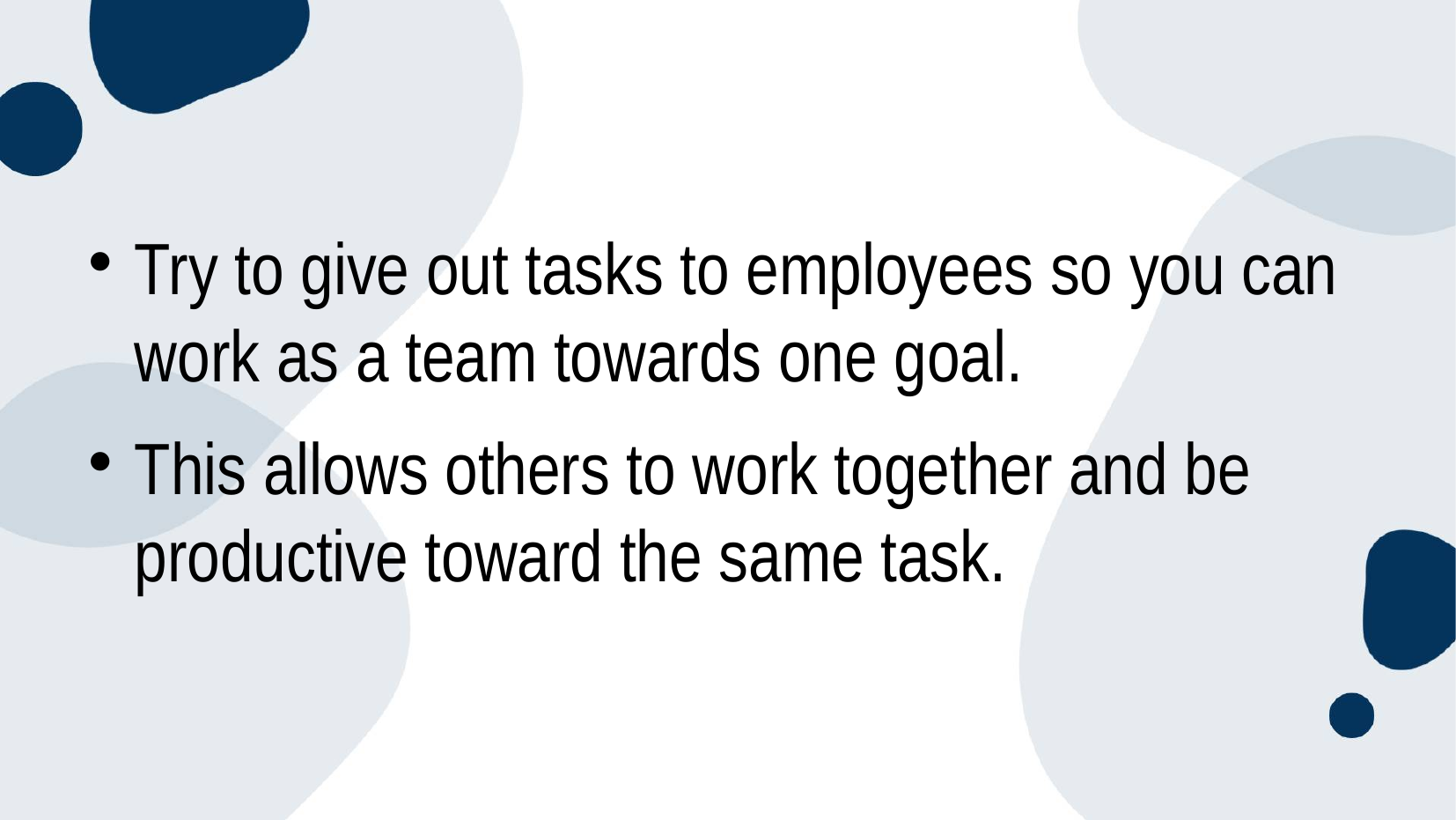

Try to give out tasks to employees so you can work as a team towards one goal.
This allows others to work together and be productive toward the same task.